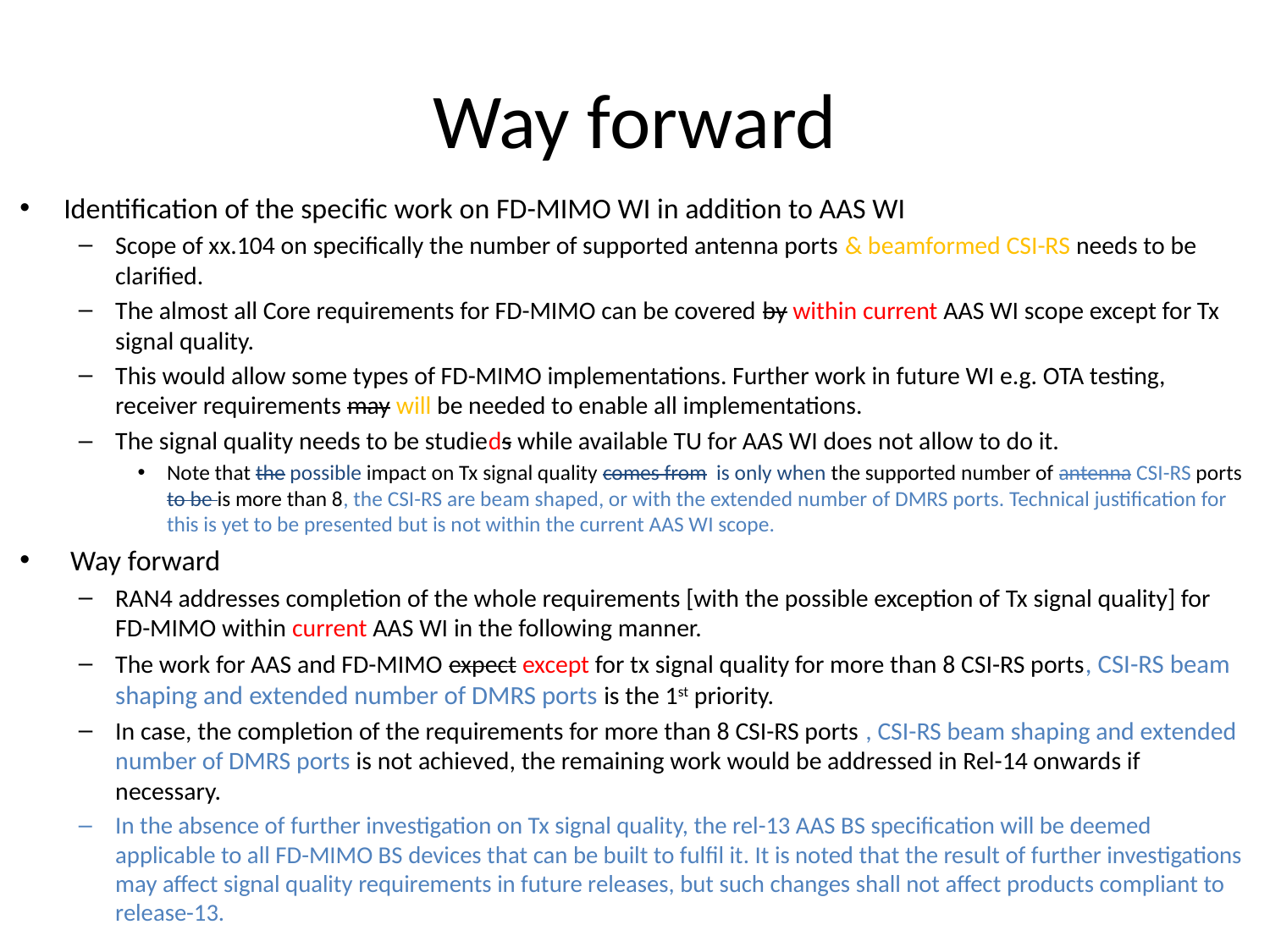

# Way forward
Identification of the specific work on FD-MIMO WI in addition to AAS WI
Scope of xx.104 on specifically the number of supported antenna ports & beamformed CSI-RS needs to be clarified.
The almost all Core requirements for FD-MIMO can be covered by within current AAS WI scope except for Tx signal quality.
This would allow some types of FD-MIMO implementations. Further work in future WI e.g. OTA testing, receiver requirements may will be needed to enable all implementations.
The signal quality needs to be studieds while available TU for AAS WI does not allow to do it.
Note that the possible impact on Tx signal quality comes from  is only when the supported number of antenna CSI-RS ports to be is more than 8, the CSI-RS are beam shaped, or with the extended number of DMRS ports. Technical justification for this is yet to be presented but is not within the current AAS WI scope.
 Way forward
RAN4 addresses completion of the whole requirements [with the possible exception of Tx signal quality] for FD-MIMO within current AAS WI in the following manner.
The work for AAS and FD-MIMO expect except for tx signal quality for more than 8 CSI-RS ports, CSI-RS beam shaping and extended number of DMRS ports is the 1st priority.
In case, the completion of the requirements for more than 8 CSI-RS ports , CSI-RS beam shaping and extended number of DMRS ports is not achieved, the remaining work would be addressed in Rel-14 onwards if necessary.
In the absence of further investigation on Tx signal quality, the rel-13 AAS BS specification will be deemed applicable to all FD-MIMO BS devices that can be built to fulfil it. It is noted that the result of further investigations may affect signal quality requirements in future releases, but such changes shall not affect products compliant to release-13.